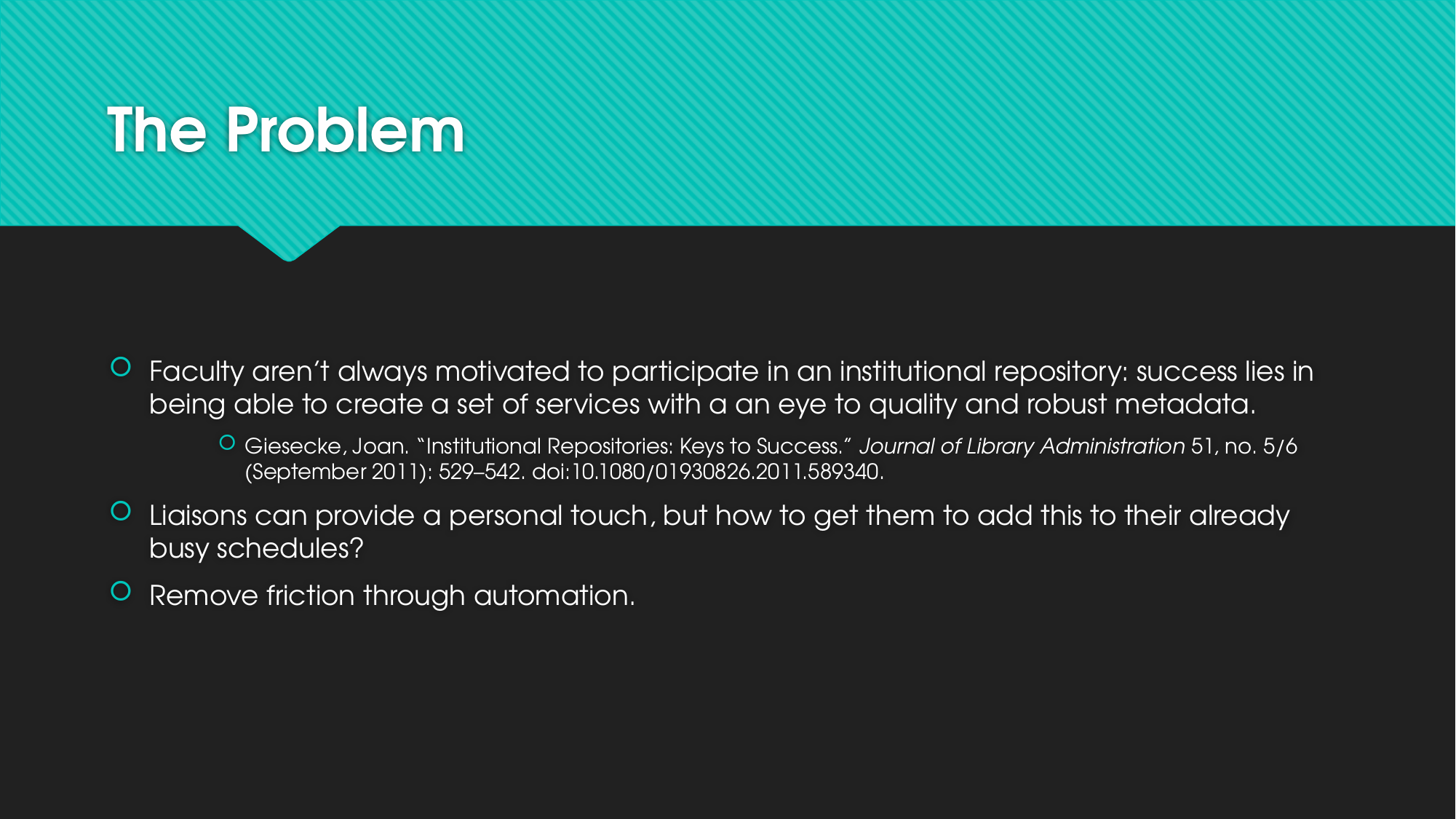

# The Problem
Faculty aren’t always motivated to participate in an institutional repository: success lies in being able to create a set of services with a an eye to quality and robust metadata.
Giesecke, Joan. “Institutional Repositories: Keys to Success.” Journal of Library Administration 51, no. 5/6 (September 2011): 529–542. doi:10.1080/01930826.2011.589340.
Liaisons can provide a personal touch, but how to get them to add this to their already busy schedules?
Remove friction through automation.